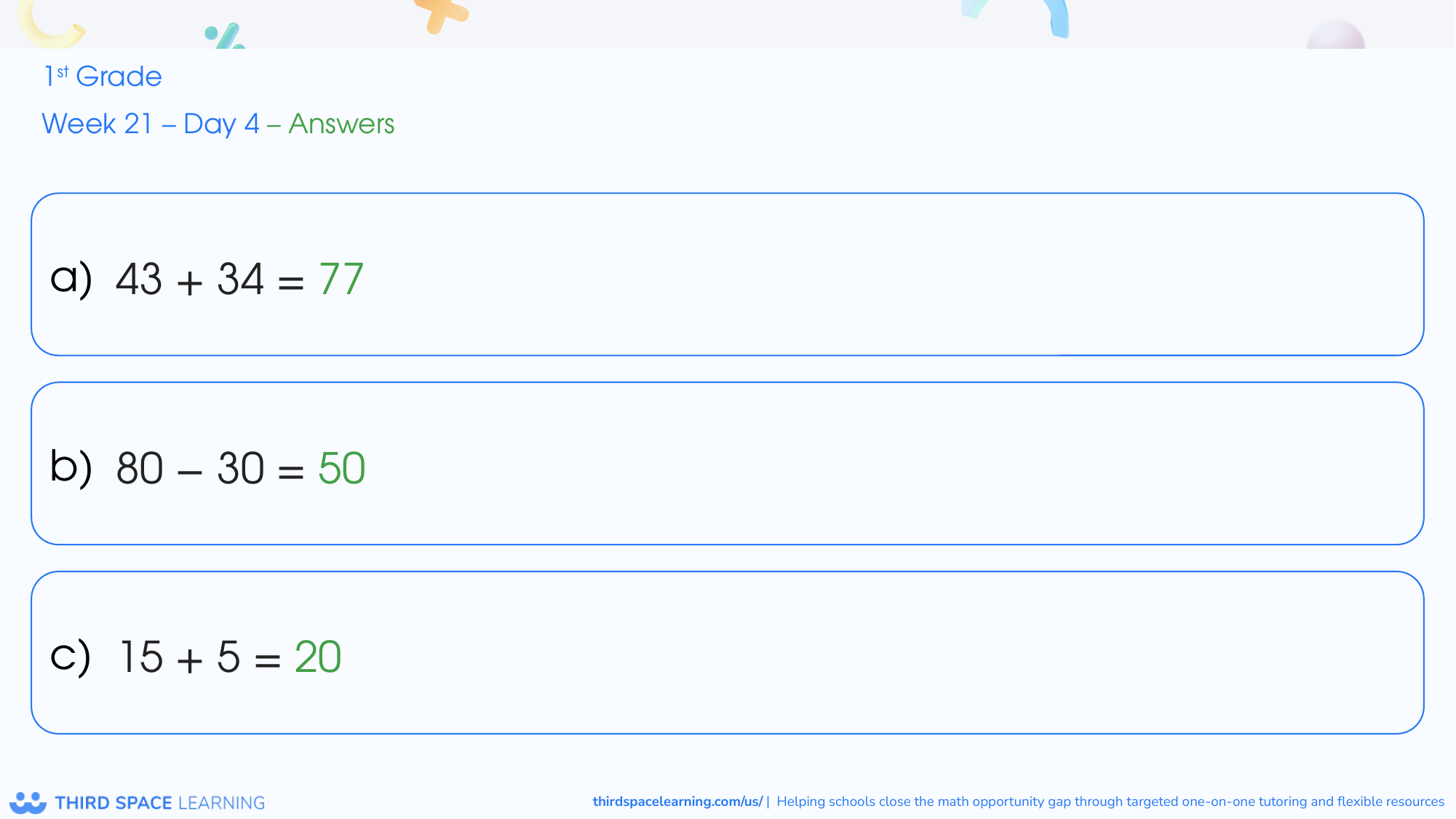

1st Grade
Week 21 – Day 4 – Answers
43 + 34 = 77
80 − 30 = 50
15 + 5 = 20